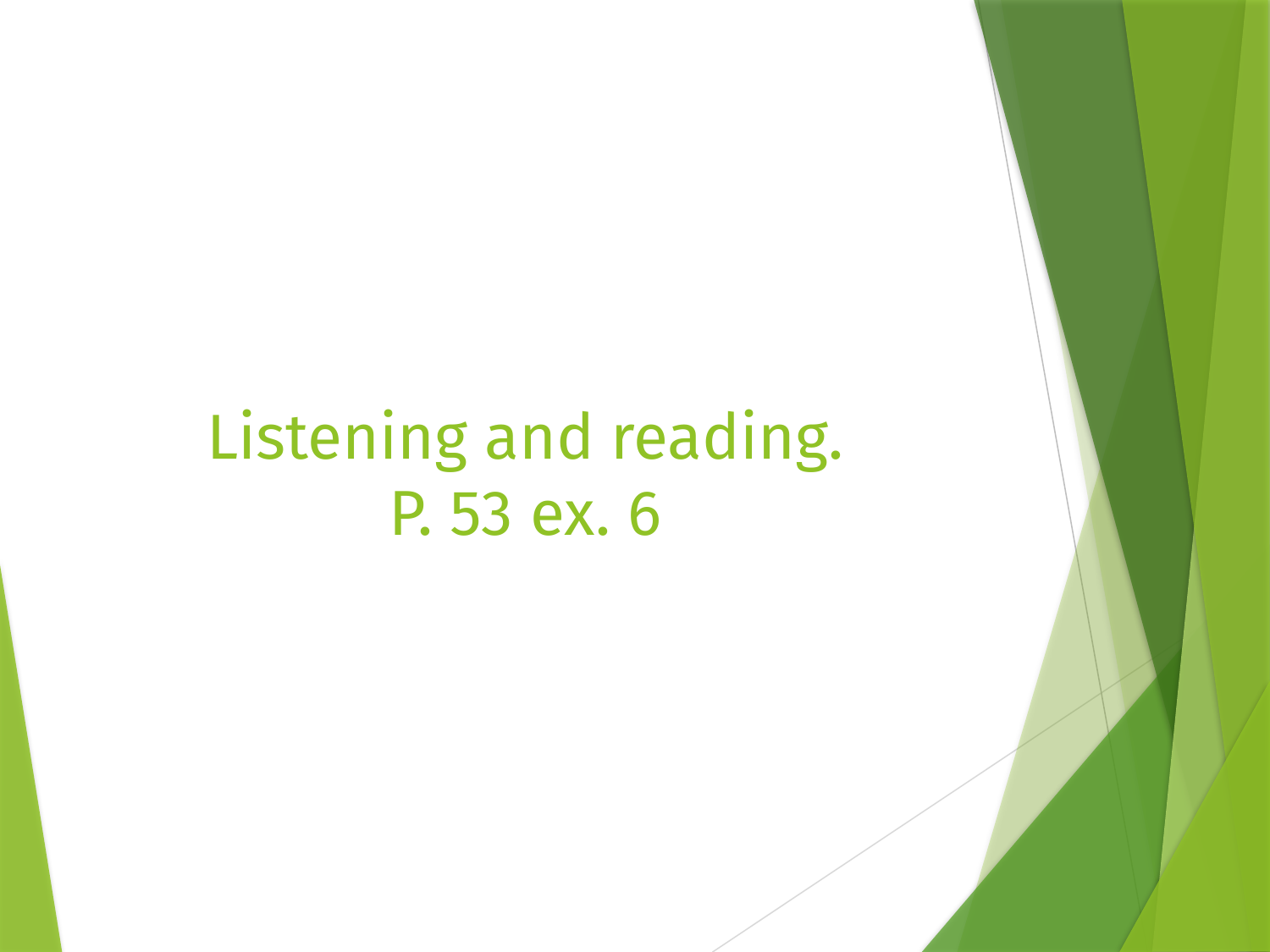

# Listening and reading. P. 53 ex. 6